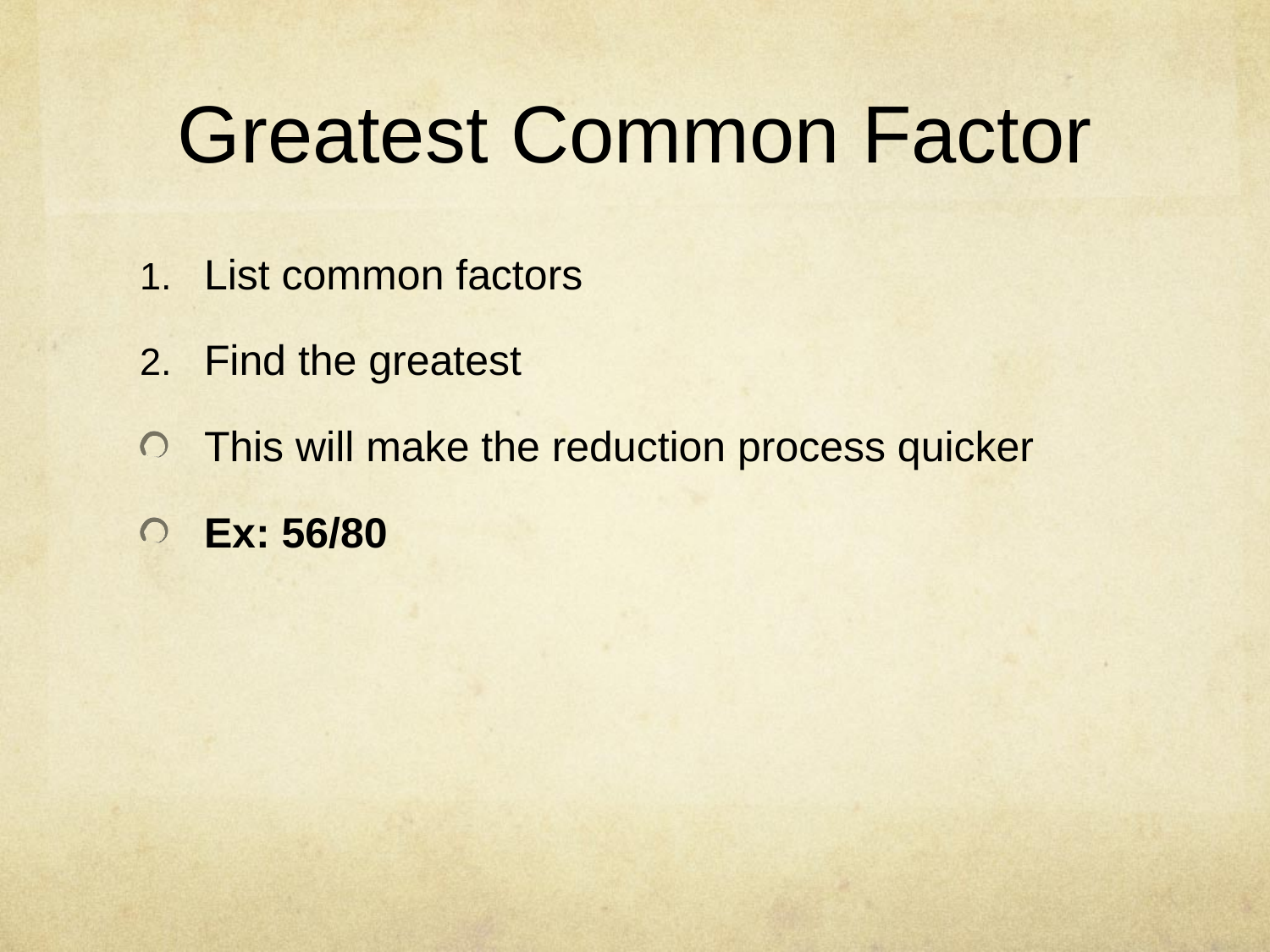

# Greatest Common Factor
List common factors
Find the greatest
This will make the reduction process quicker
Ex: 56/80